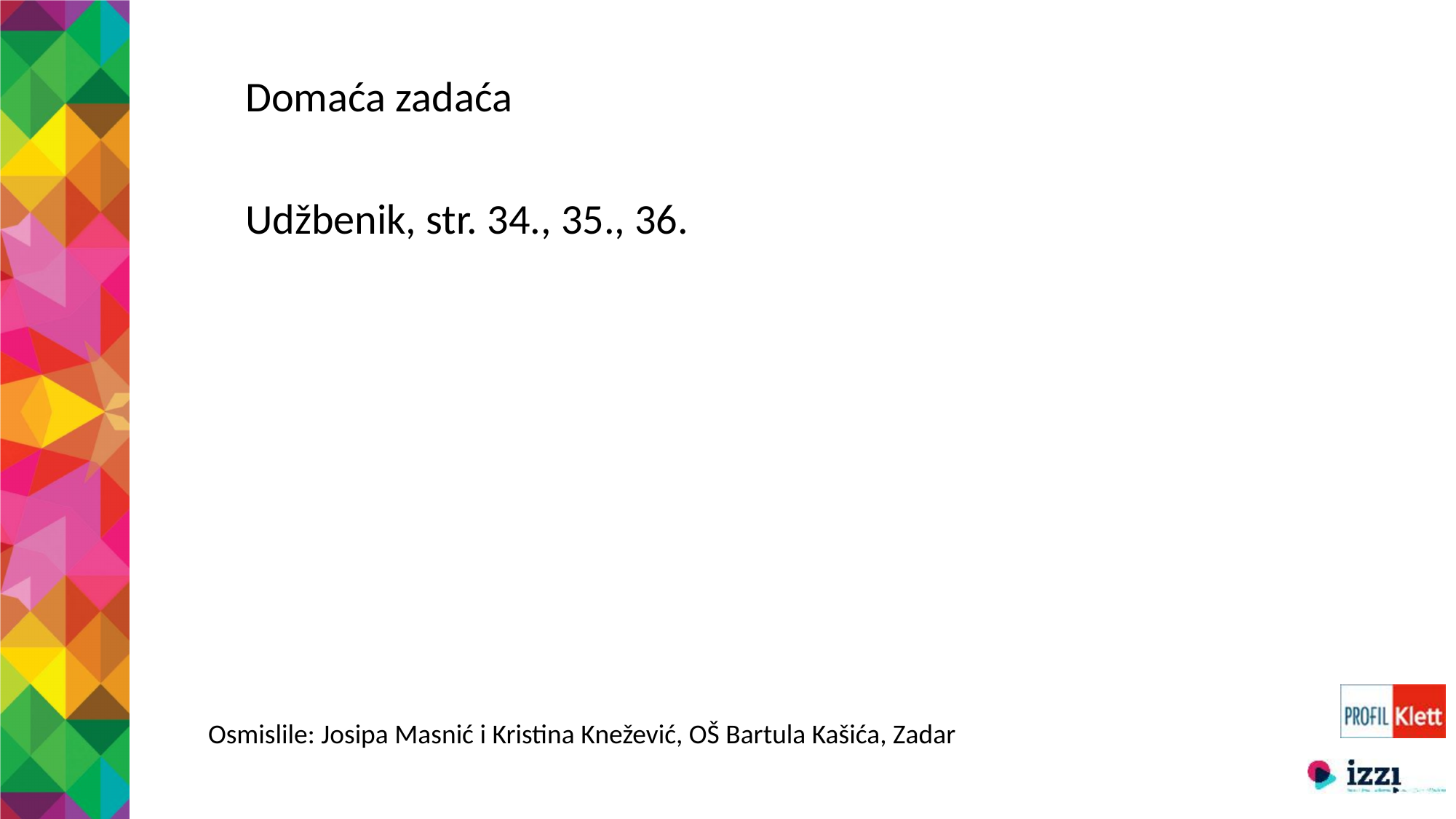

Domaća zadaća

Udžbenik, str. 34., 35., 36.
Osmislile: Josipa Masnić i Kristina Knežević, OŠ Bartula Kašića, Zadar